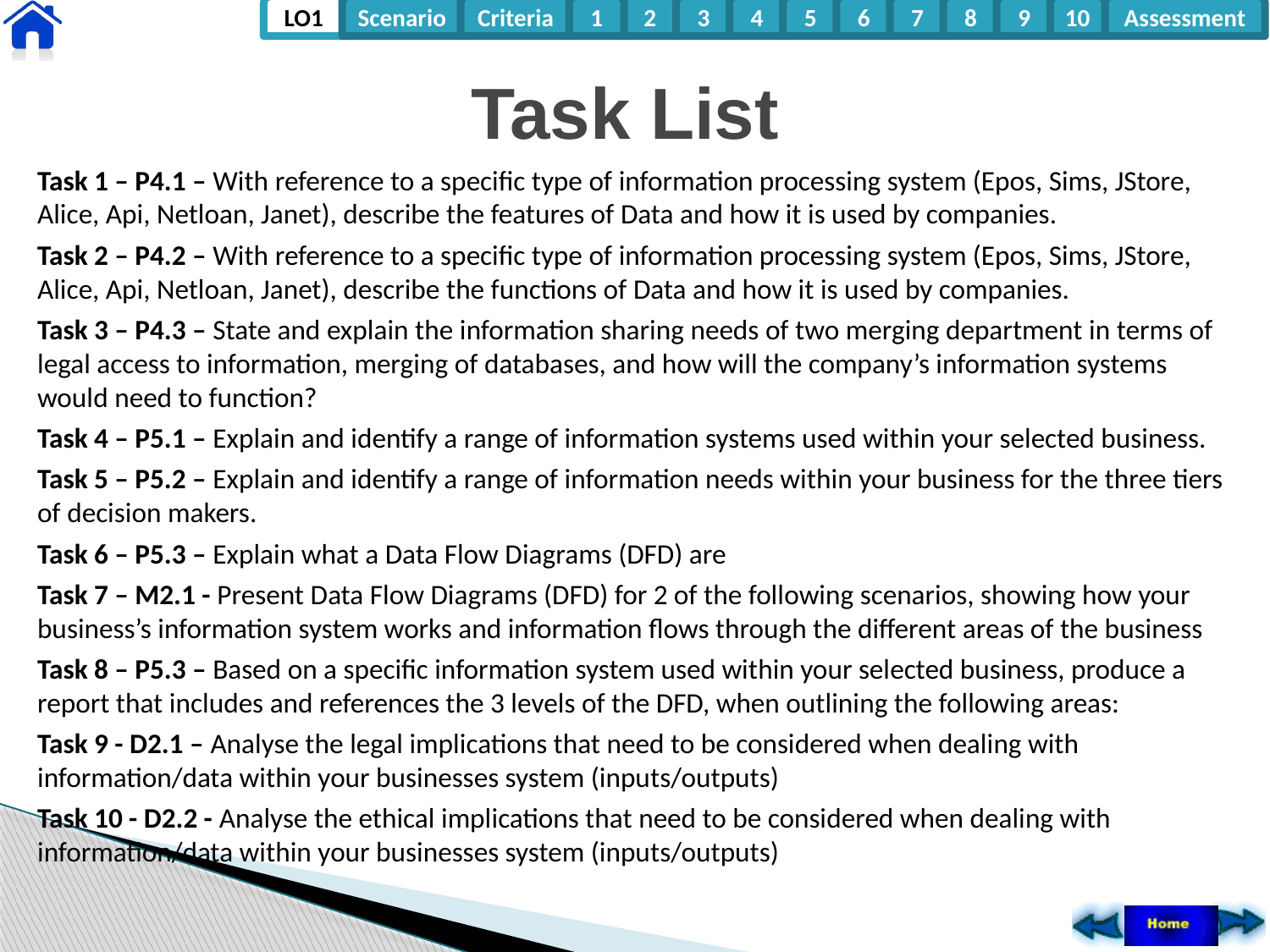

# Task List
Task 1 – P4.1 – With reference to a specific type of information processing system (Epos, Sims, JStore, Alice, Api, Netloan, Janet), describe the features of Data and how it is used by companies.
Task 2 – P4.2 – With reference to a specific type of information processing system (Epos, Sims, JStore, Alice, Api, Netloan, Janet), describe the functions of Data and how it is used by companies.
Task 3 – P4.3 – State and explain the information sharing needs of two merging department in terms of legal access to information, merging of databases, and how will the company’s information systems would need to function?
Task 4 – P5.1 – Explain and identify a range of information systems used within your selected business.
Task 5 – P5.2 – Explain and identify a range of information needs within your business for the three tiers of decision makers.
Task 6 – P5.3 – Explain what a Data Flow Diagrams (DFD) are
Task 7 – M2.1 - Present Data Flow Diagrams (DFD) for 2 of the following scenarios, showing how your business’s information system works and information flows through the different areas of the business
Task 8 – P5.3 – Based on a specific information system used within your selected business, produce a report that includes and references the 3 levels of the DFD, when outlining the following areas:
Task 9 - D2.1 – Analyse the legal implications that need to be considered when dealing with information/data within your businesses system (inputs/outputs)
Task 10 - D2.2 - Analyse the ethical implications that need to be considered when dealing with information/data within your businesses system (inputs/outputs)